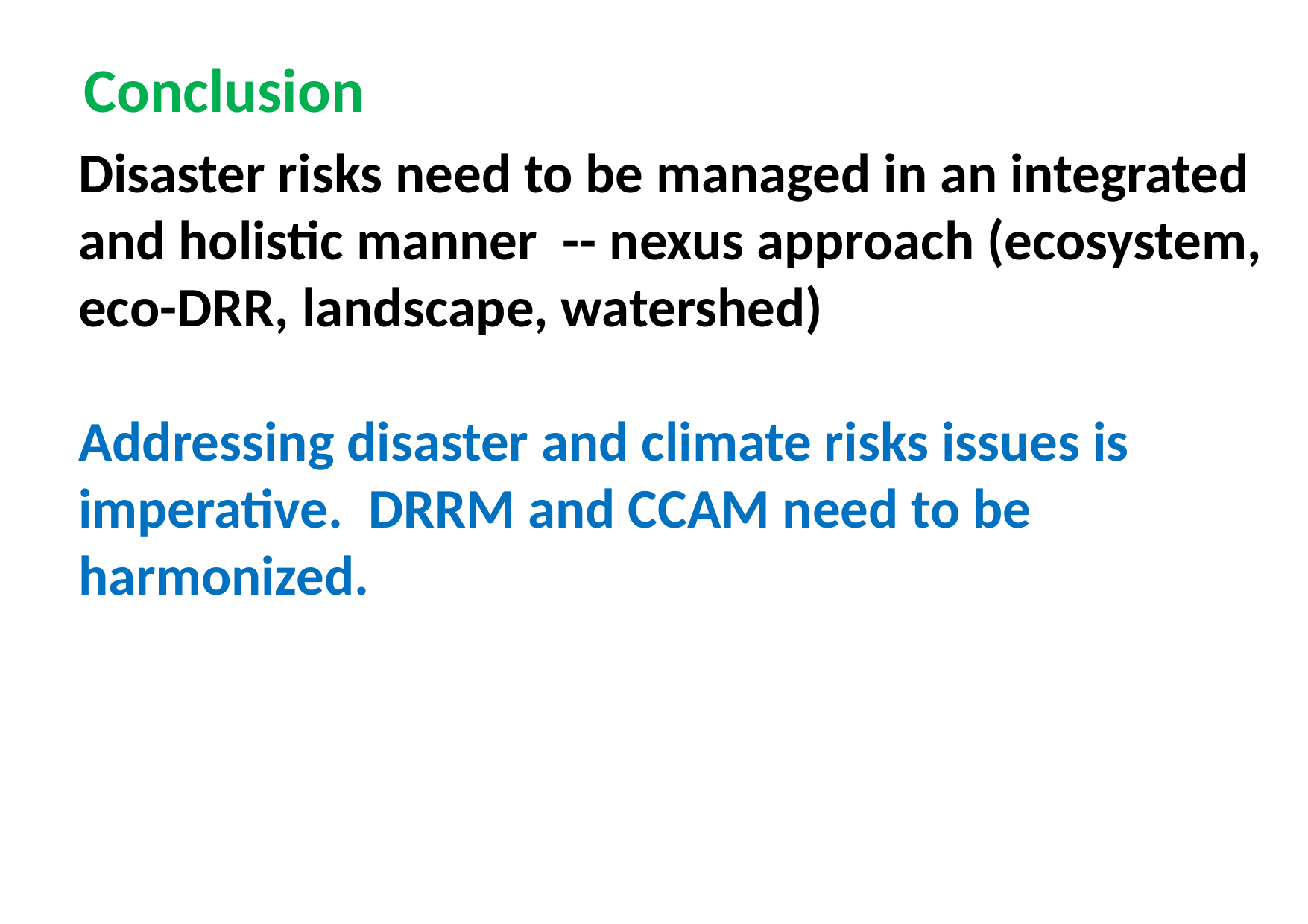

Conclusion
Disaster risks need to be managed in an integrated and holistic manner  -- nexus approach (ecosystem, eco-DRR, landscape, watershed)

Addressing disaster and climate risks issues is imperative.  DRRM and CCAM need to be harmonized.